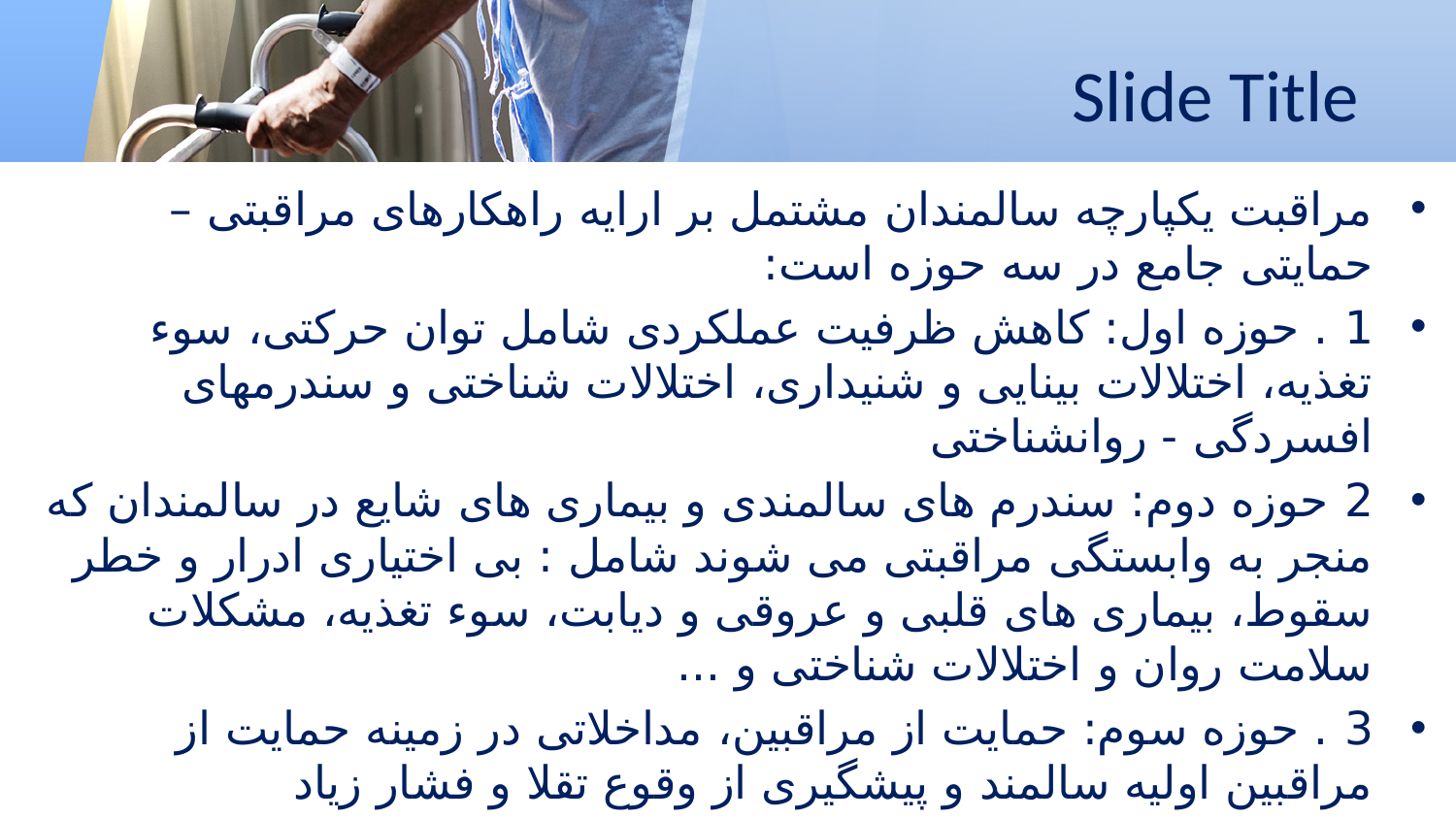

# Slide Title
مراقبت یکپارچه سالمندان مشتمل بر ارایه راهکارهای مراقبتی – حمایتی جامع در سه حوزه است:
1 . حوزه اول: کاهش ظرفیت عملکردی شامل توان حرکتی، سوء تغذیه، اختلالات بینایی و شنیداری، اختلالات شناختی و سندرمهای افسردگی - روانشناختی
2 حوزه دوم: سندرم های سالمندی و بیماری های شایع در سالمندان که منجر به وابستگی مراقبتی می شوند شامل : بی اختیاری ادرار و خطر سقوط، بیماری های قلبی و عروقی و دیابت، سوء تغذیه، مشکلات سلامت روان و اختلالات شناختی و ...
3 . حوزه سوم: حمایت از مراقبین، مداخلاتی در زمینه حمایت از مراقبین اولیه سالمند و پیشگیری از وقوع تقلا و فشار زیاد